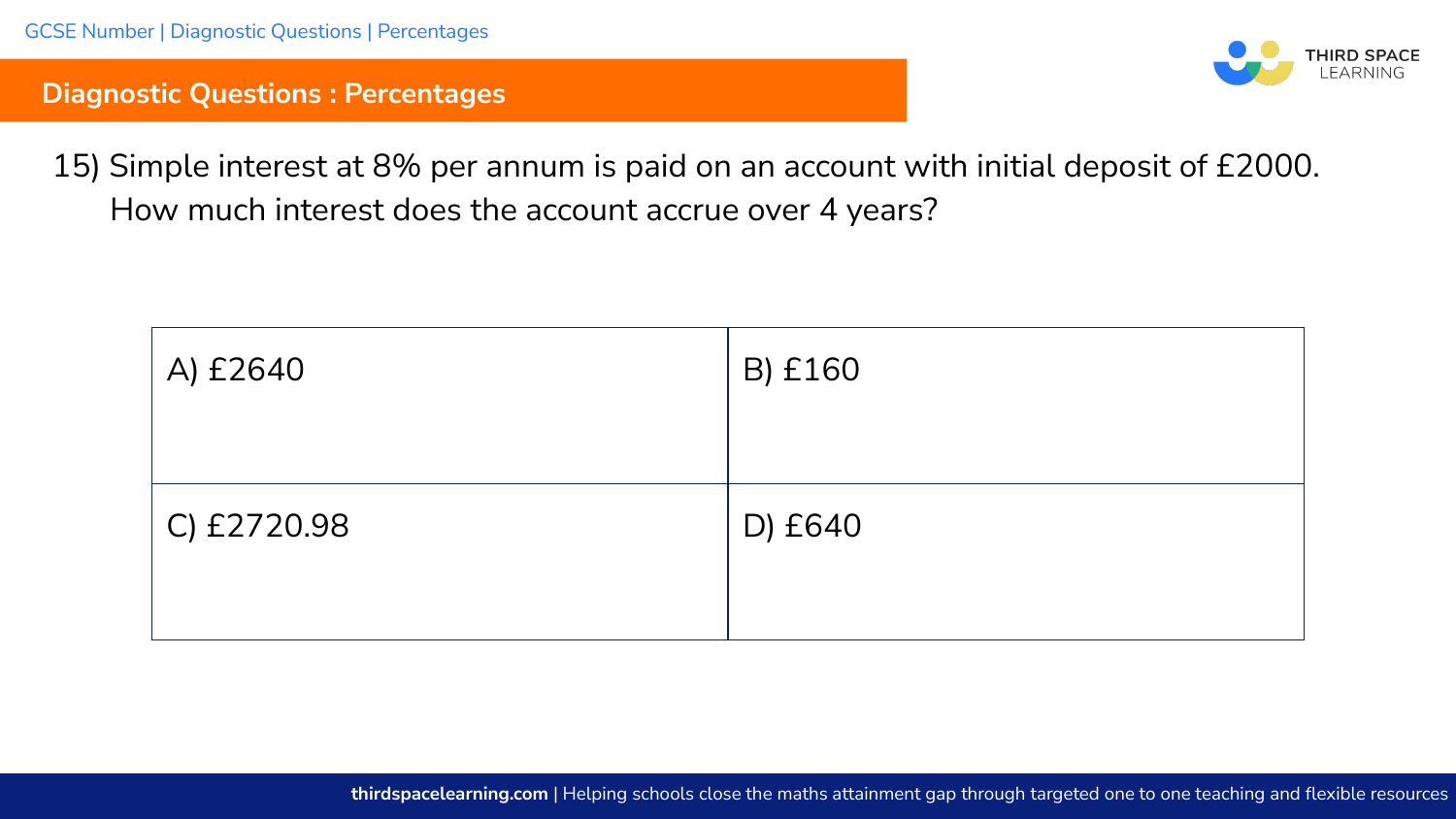

Diagnostic Questions : Percentages
| 15) Simple interest at 8% per annum is paid on an account with initial deposit of £2000. How much interest does the account accrue over 4 years? |
| --- |
| A) £2640 | B) £160 |
| --- | --- |
| C) £2720.98 | D) £640 |